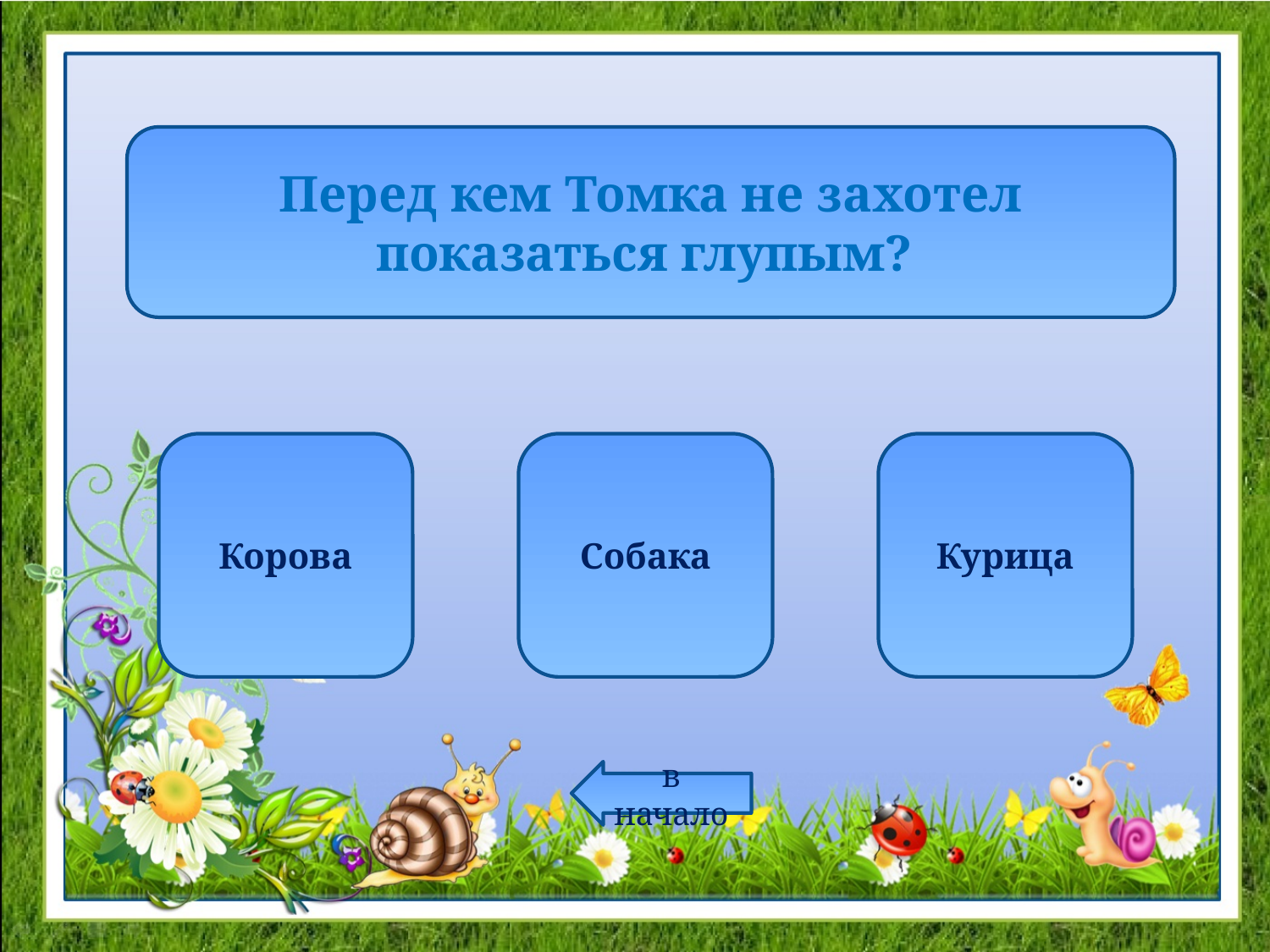

Перед кем Томка не захотел показаться глупым?
Корова
Собака
Курица
в начало